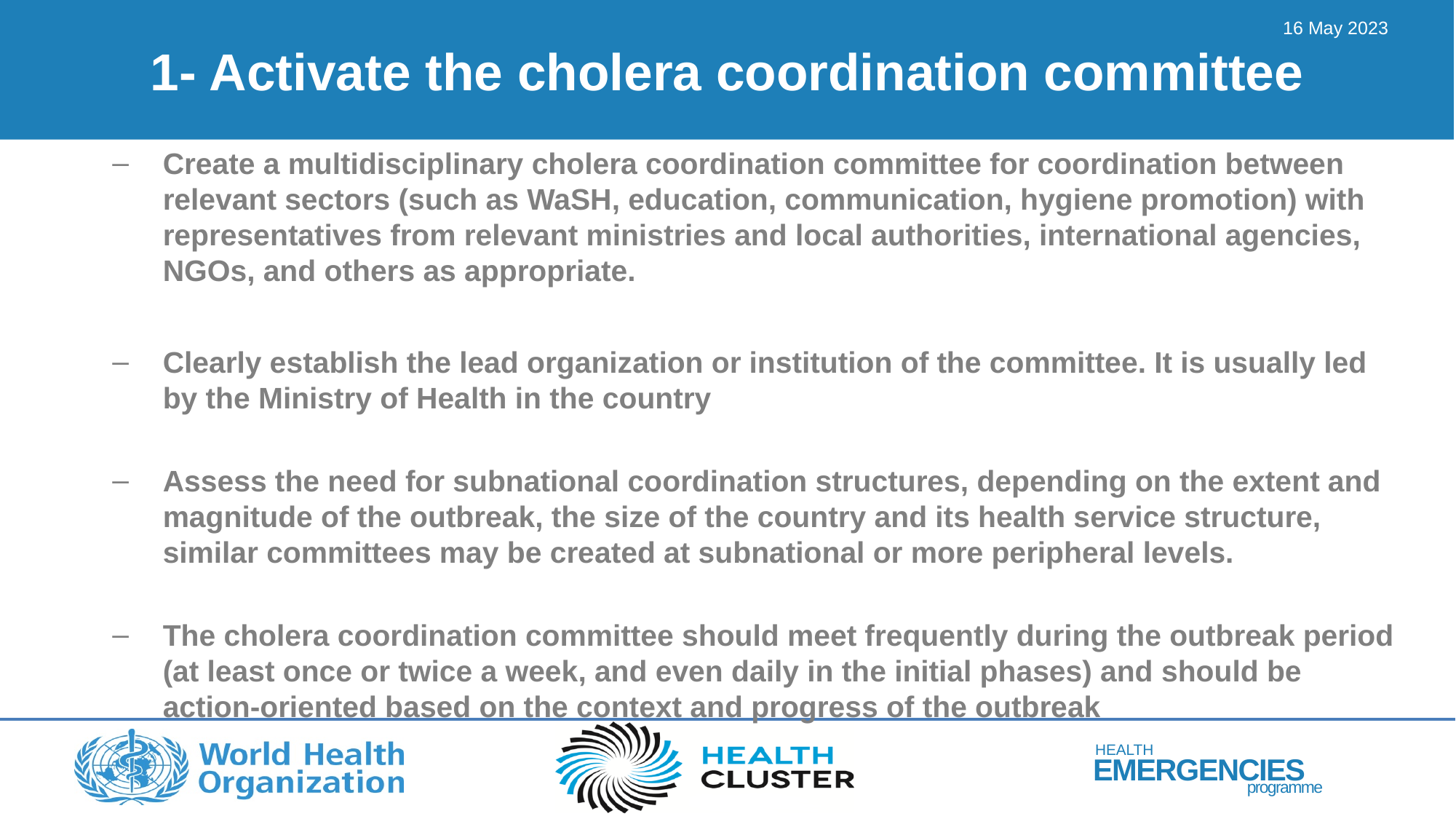

16 May 2023
# 1- Activate the cholera coordination committee
Create a multidisciplinary cholera coordination committee for coordination between relevant sectors (such as WaSH, education, communication, hygiene promotion) with representatives from relevant ministries and local authorities, international agencies, NGOs, and others as appropriate.

Clearly establish the lead organization or institution of the committee. It is usually led by the Ministry of Health in the country

Assess the need for subnational coordination structures, depending on the extent and magnitude of the outbreak, the size of the country and its health service structure, similar committees may be created at subnational or more peripheral levels.

The cholera coordination committee should meet frequently during the outbreak period (at least once or twice a week, and even daily in the initial phases) and should be action-oriented based on the context and progress of the outbreak